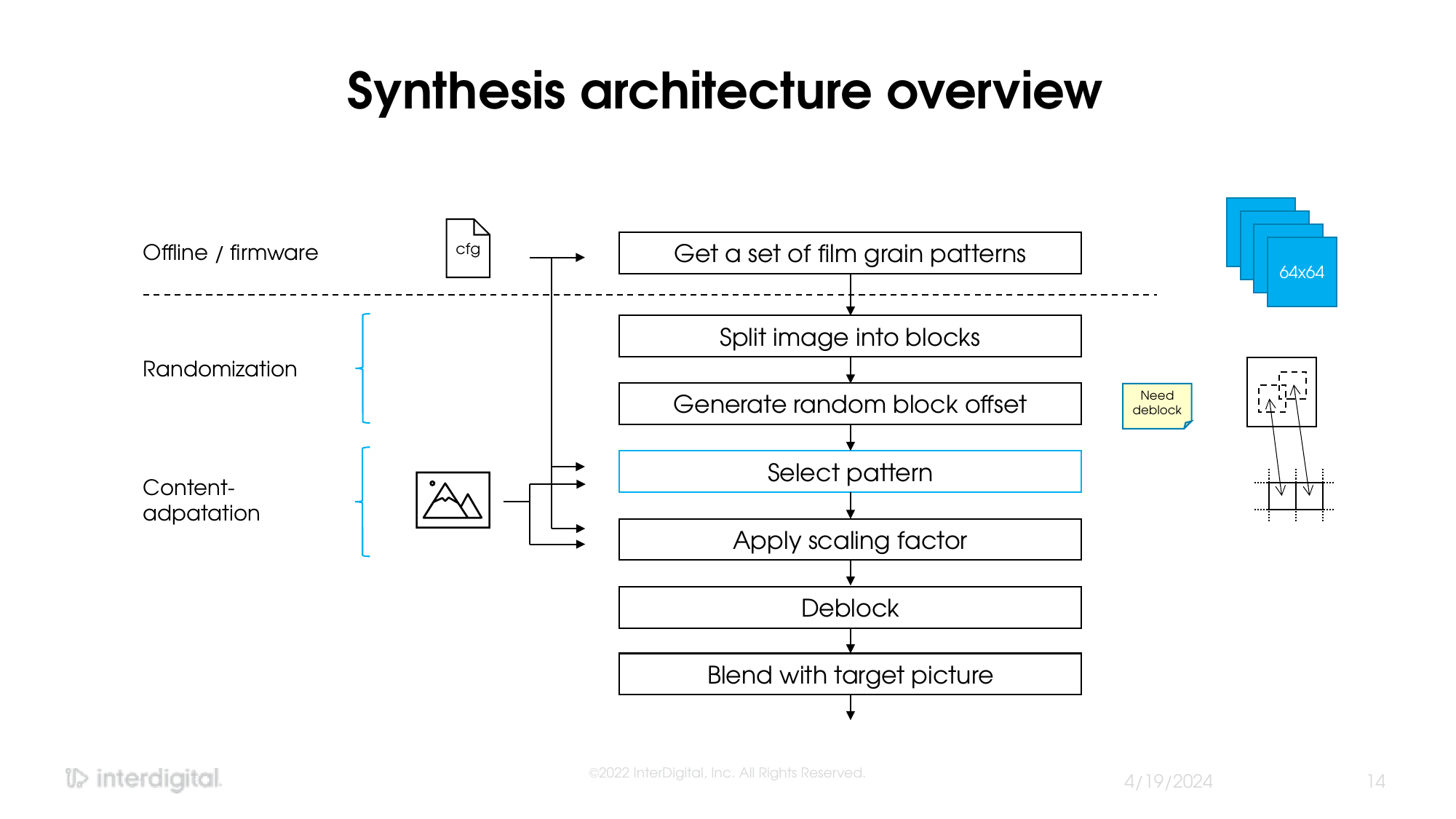

# Synthesis architecture overview

cfg

Get a set of film grain patterns
64x64
Offline / firmware

Split image into blocks
Randomization

Generate random block offset
Need
deblock

Select pattern

Content-adpatation
Apply scaling factor
Deblock
Blend with target picture
©2022 InterDigital, Inc. All Rights Reserved.
4/19/2024
14